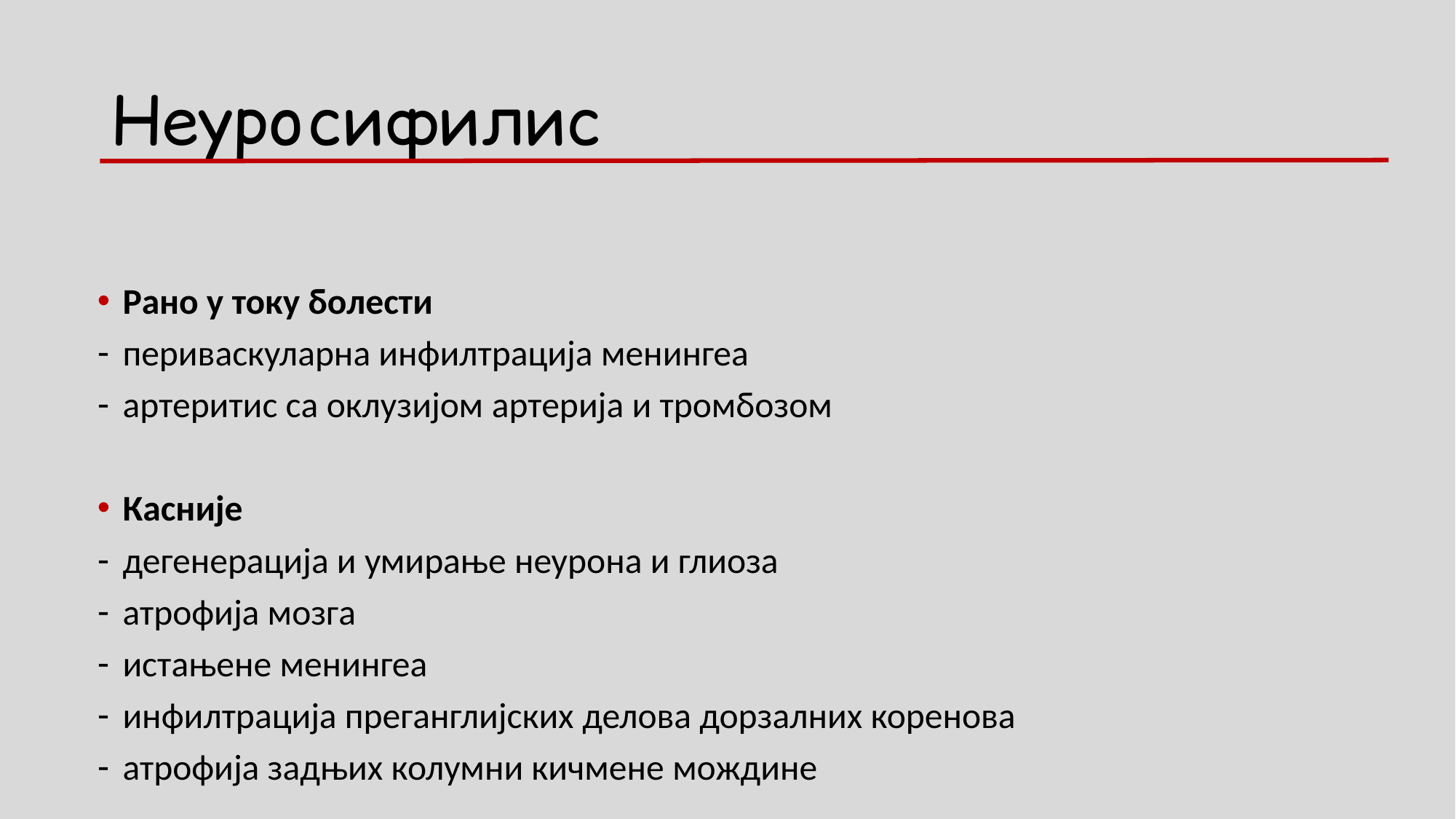

# Неуросифилис
Рано у току болести
периваскуларна инфилтрација менингеа
артеритис са оклузијом артерија и тромбозом

Касније
дегенерација и умирање неурона и глиоза
атрофија мозга
истањене менингеа
инфилтрација преганглијских делова дорзалних коренова
атрофија задњих колумни кичмене мождине